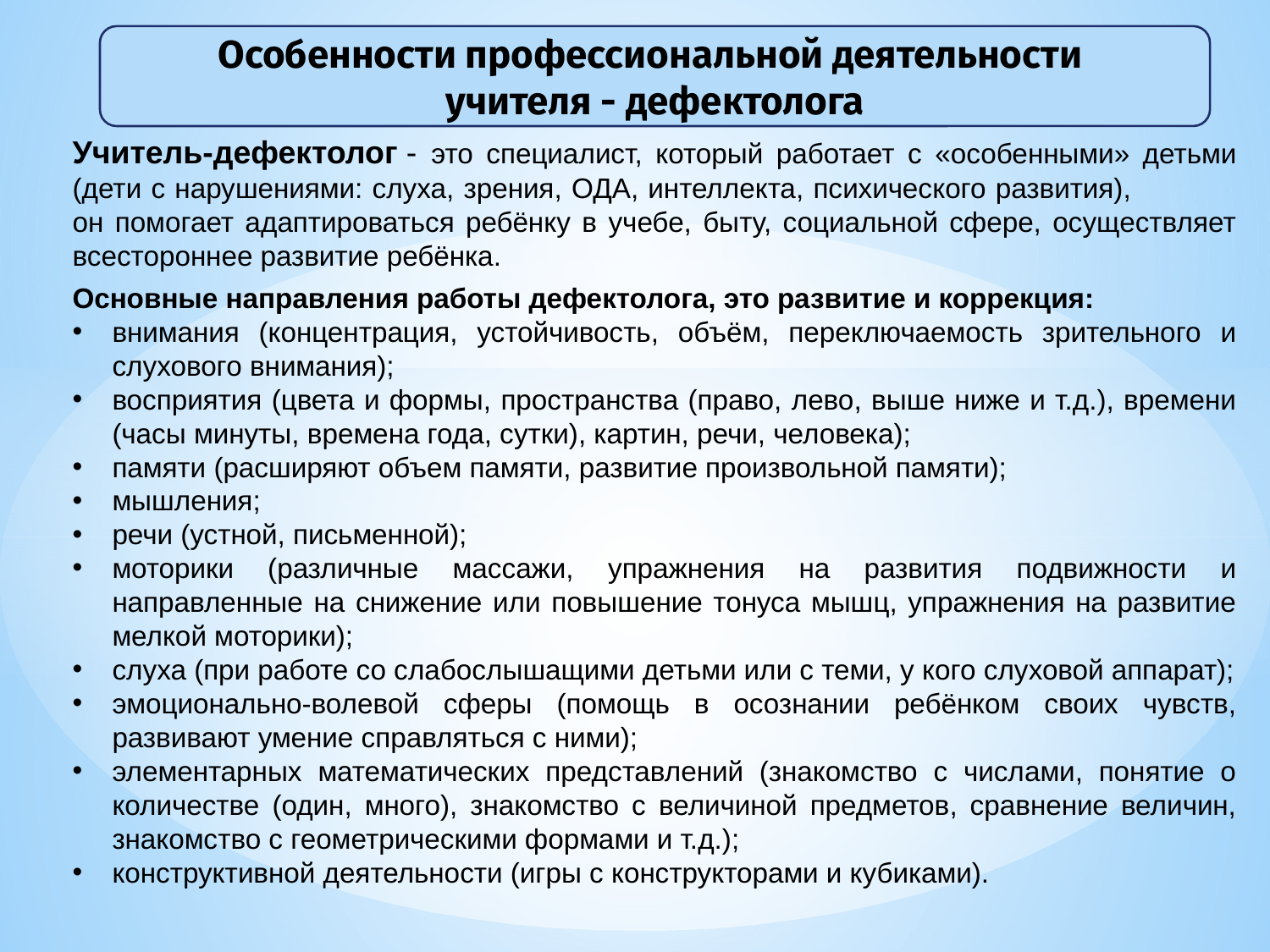

Особенности профессиональной деятельности
учителя - дефектолога
Учитель-дефектолог - это специалист, который работает с «особенными» детьми (дети с нарушениями: слуха, зрения, ОДА, интеллекта, психического развития),            он помогает адаптироваться ребёнку в учебе, быту, социальной сфере, осуществляет всестороннее развитие ребёнка.

Основные направления работы дефектолога, это развитие и коррекция:
внимания (концентрация, устойчивость, объём, переключаемость зрительного и слухового внимания);
восприятия (цвета и формы, пространства (право, лево, выше ниже и т.д.), времени (часы минуты, времена года, сутки), картин, речи, человека);
памяти (расширяют объем памяти, развитие произвольной памяти);
мышления;
речи (устной, письменной);
моторики (различные массажи, упражнения на развития подвижности и направленные на снижение или повышение тонуса мышц, упражнения на развитие мелкой моторики);
слуха (при работе со слабослышащими детьми или с теми, у кого слуховой аппарат);
эмоционально-волевой сферы (помощь в осознании ребёнком своих чувств, развивают умение справляться с ними);
элементарных математических представлений (знакомство с числами, понятие о количестве (один, много), знакомство с величиной предметов, сравнение величин, знакомство с геометрическими формами и т.д.);
конструктивной деятельности (игры с конструкторами и кубиками).